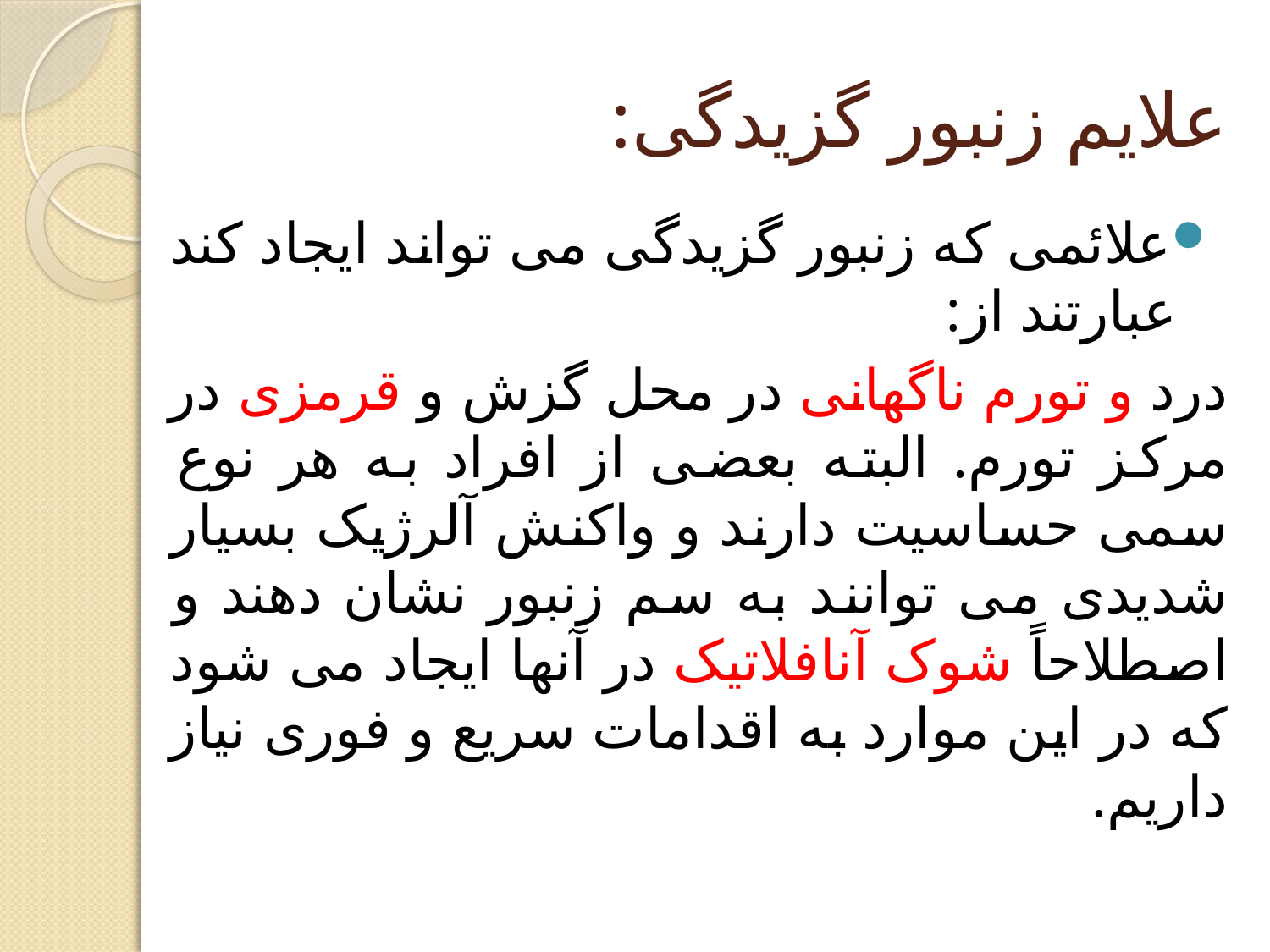

# علایم زنبور گزیدگی:
علائمی که زنبور گزیدگی می تواند ایجاد کند عبارتند از:
درد و تورم ناگهانی در محل گزش و قرمزی در مرکز تورم. البته بعضی از افراد به هر نوع سمی حساسیت دارند و واکنش آلرژیک بسیار شدیدی می توانند به سم زنبور نشان دهند و اصطلاحاً شوک آنافلاتیک در آنها ایجاد می شود که در این موارد به اقدامات سریع و فوری نیاز داریم.